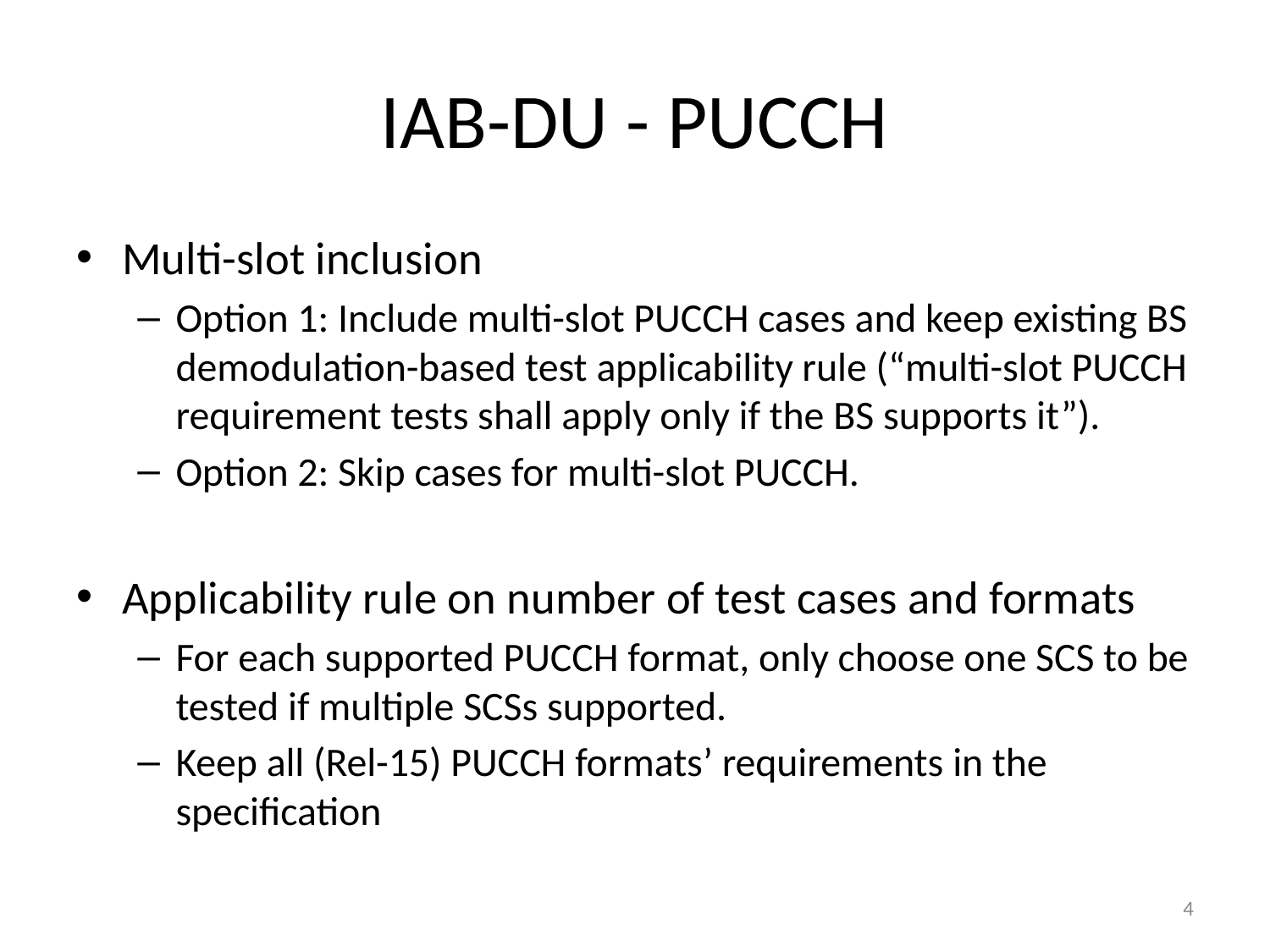

# IAB-DU - PUCCH
Multi-slot inclusion
Option 1: Include multi-slot PUCCH cases and keep existing BS demodulation-based test applicability rule (“multi-slot PUCCH requirement tests shall apply only if the BS supports it”).
Option 2: Skip cases for multi-slot PUCCH.

Applicability rule on number of test cases and formats
For each supported PUCCH format, only choose one SCS to be tested if multiple SCSs supported.
Keep all (Rel-15) PUCCH formats’ requirements in the specification
4